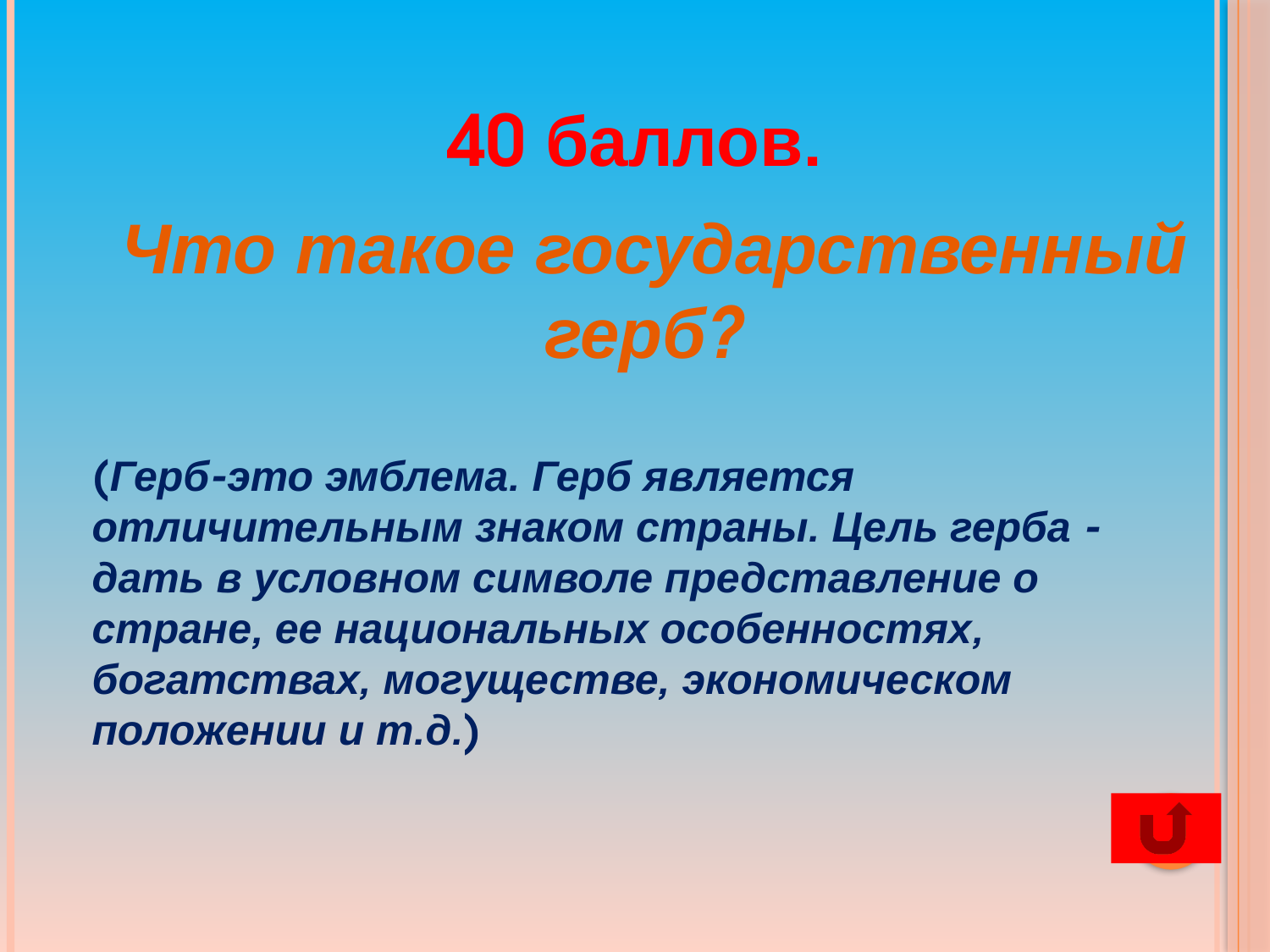

40 баллов.

 Что такое государственный герб?

(Герб-это эмблема. Герб является отличительным знаком страны. Цель герба - дать в условном символе представление о стране, ее национальных особенностях, богатствах, могуществе, экономическом положении и т.д.)